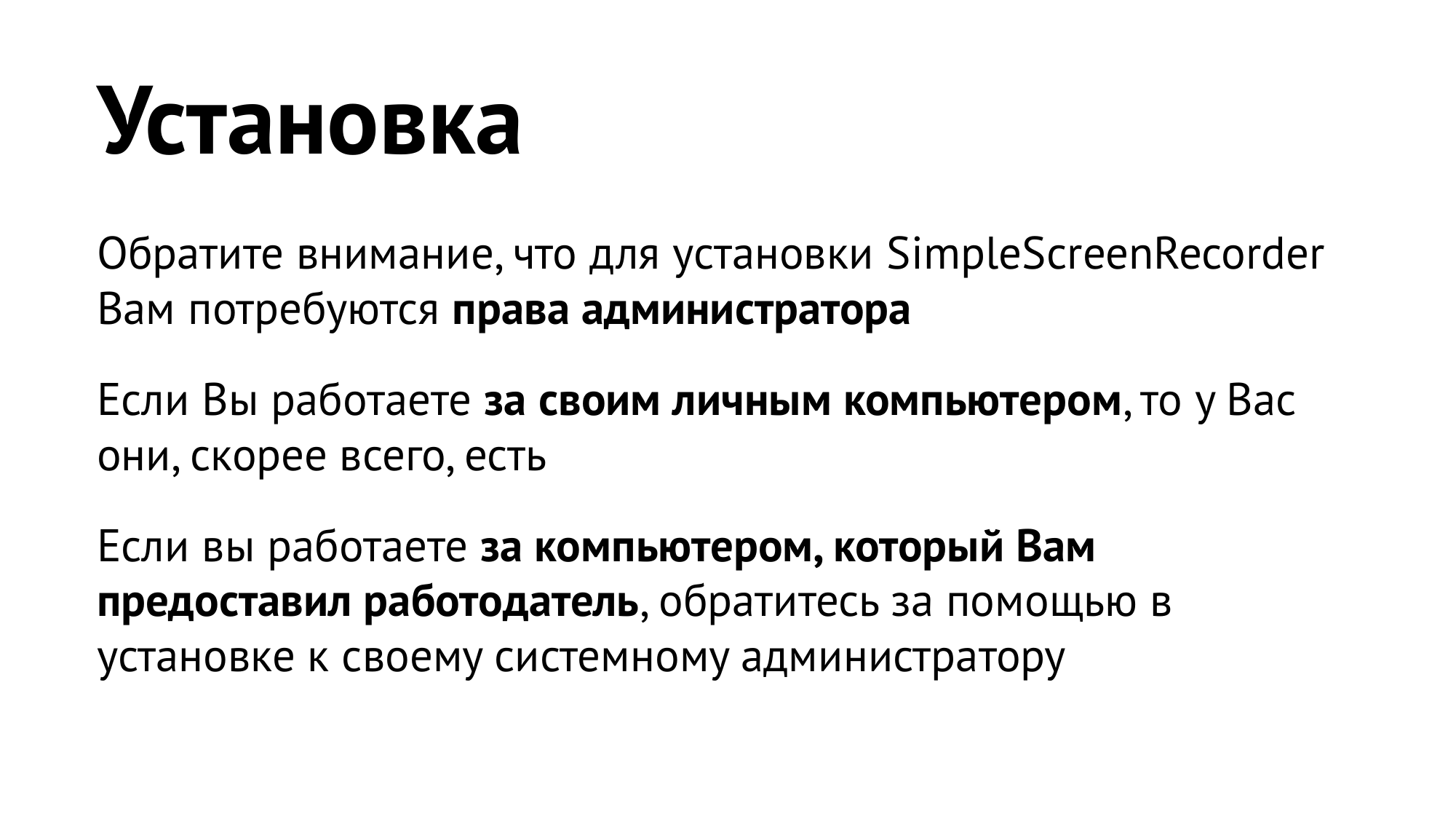

# Установка
Обратите внимание, что для установки SimpleScreenRecorder Вам потребуются права администратора
Если Вы работаете за своим личным компьютером, то у Вас они, скорее всего, есть
Если вы работаете за компьютером, который Вам предоставил работодатель, обратитесь за помощью в установке к своему системному администратору